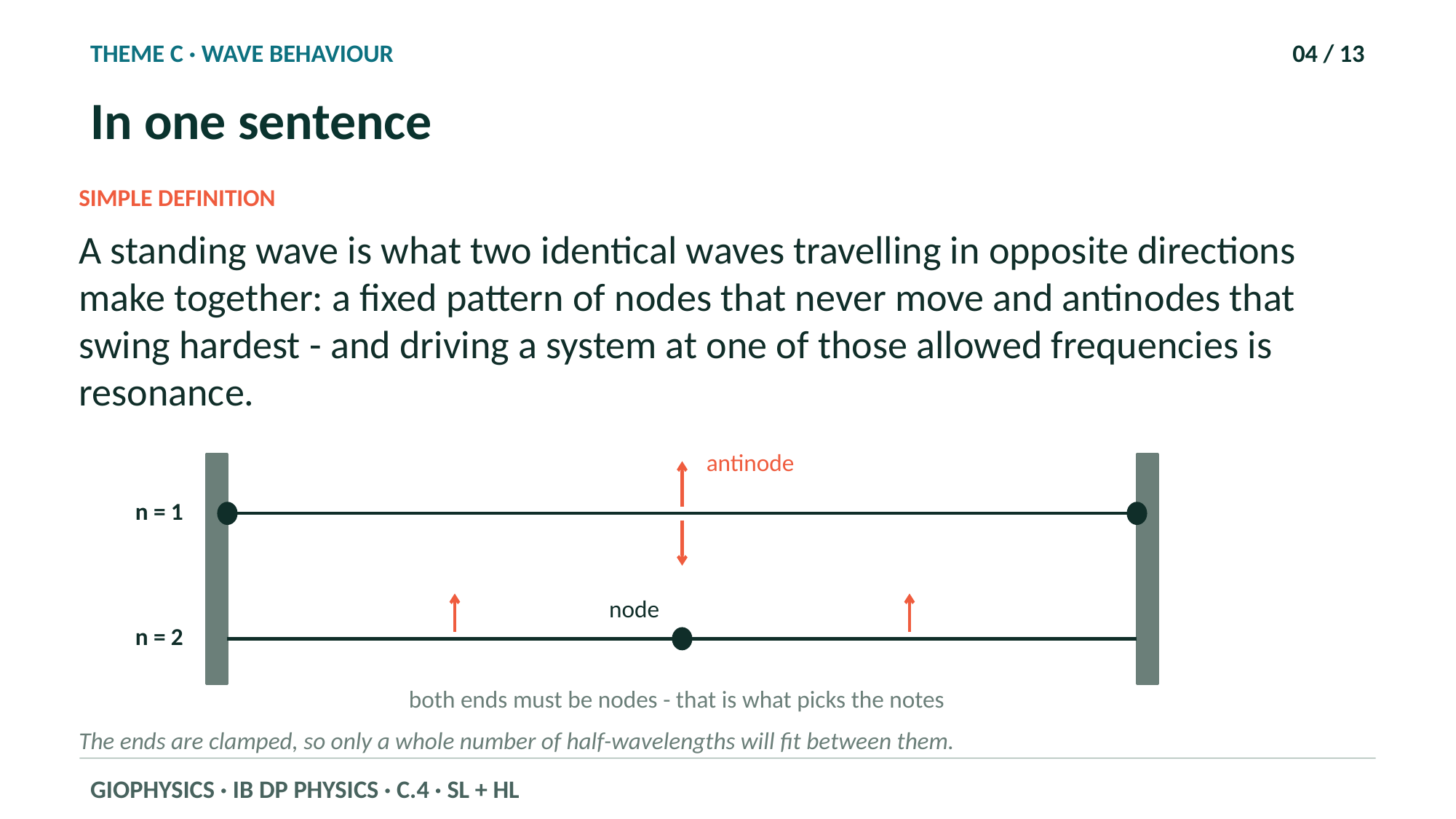

THEME C · WAVE BEHAVIOUR
04 / 13
In one sentence
SIMPLE DEFINITION
A standing wave is what two identical waves travelling in opposite directions make together: a fixed pattern of nodes that never move and antinodes that swing hardest - and driving a system at one of those allowed frequencies is resonance.
antinode

n = 1

node
n = 2

both ends must be nodes - that is what picks the notes
The ends are clamped, so only a whole number of half-wavelengths will fit between them.

GIOPHYSICS · IB DP PHYSICS · C.4 · SL + HL